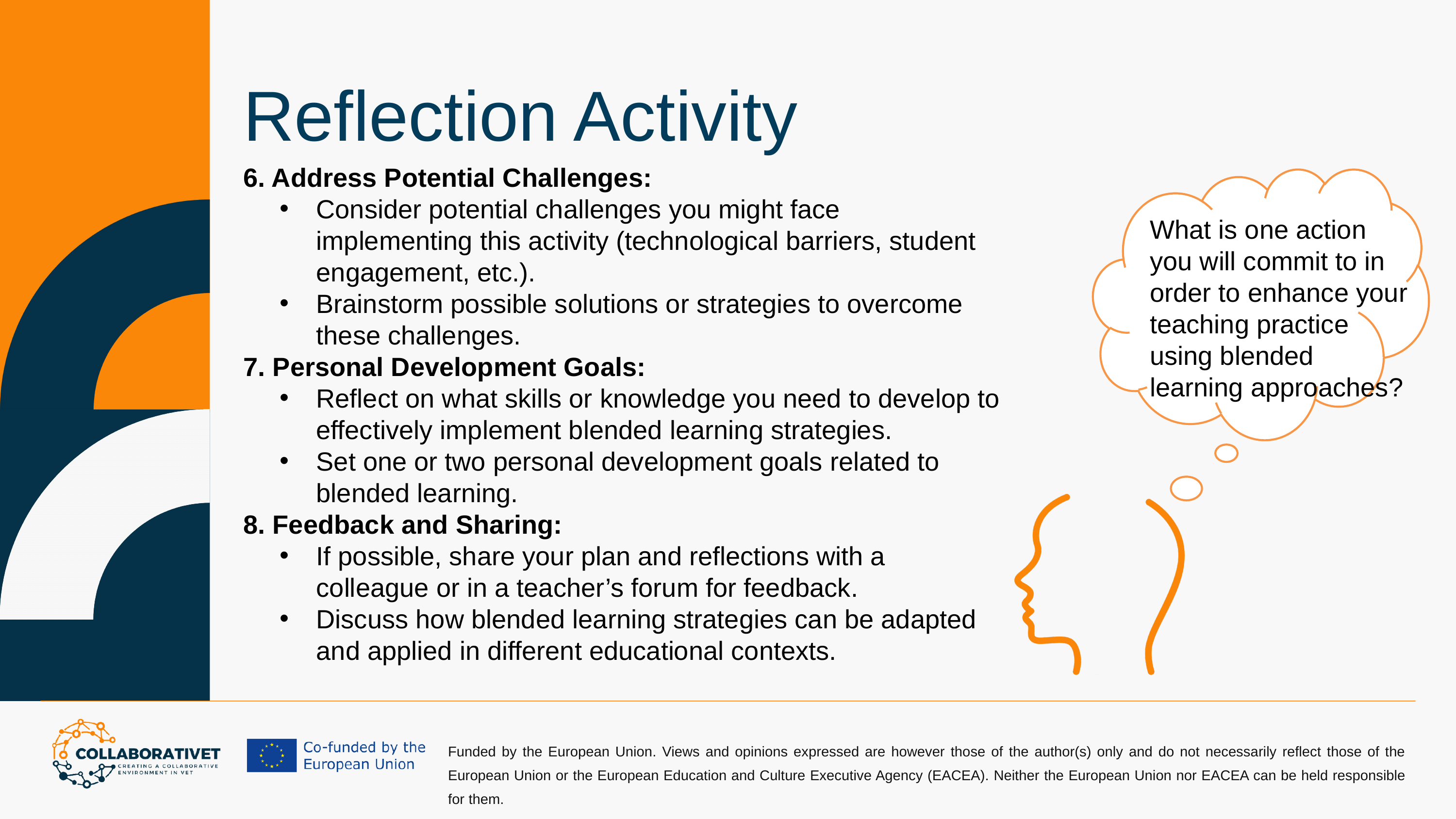

Reflection Activity
6. Address Potential Challenges:
Consider potential challenges you might face implementing this activity (technological barriers, student engagement, etc.).
Brainstorm possible solutions or strategies to overcome these challenges.
7. Personal Development Goals:
Reflect on what skills or knowledge you need to develop to effectively implement blended learning strategies.
Set one or two personal development goals related to blended learning.
8. Feedback and Sharing:
If possible, share your plan and reflections with a colleague or in a teacher’s forum for feedback.
Discuss how blended learning strategies can be adapted and applied in different educational contexts.

What is one action you will commit to in order to enhance your teaching practice using blended learning approaches?

Funded by the European Union. Views and opinions expressed are however those of the author(s) only and do not necessarily reflect those of the European Union or the European Education and Culture Executive Agency (EACEA). Neither the European Union nor EACEA can be held responsible for them.